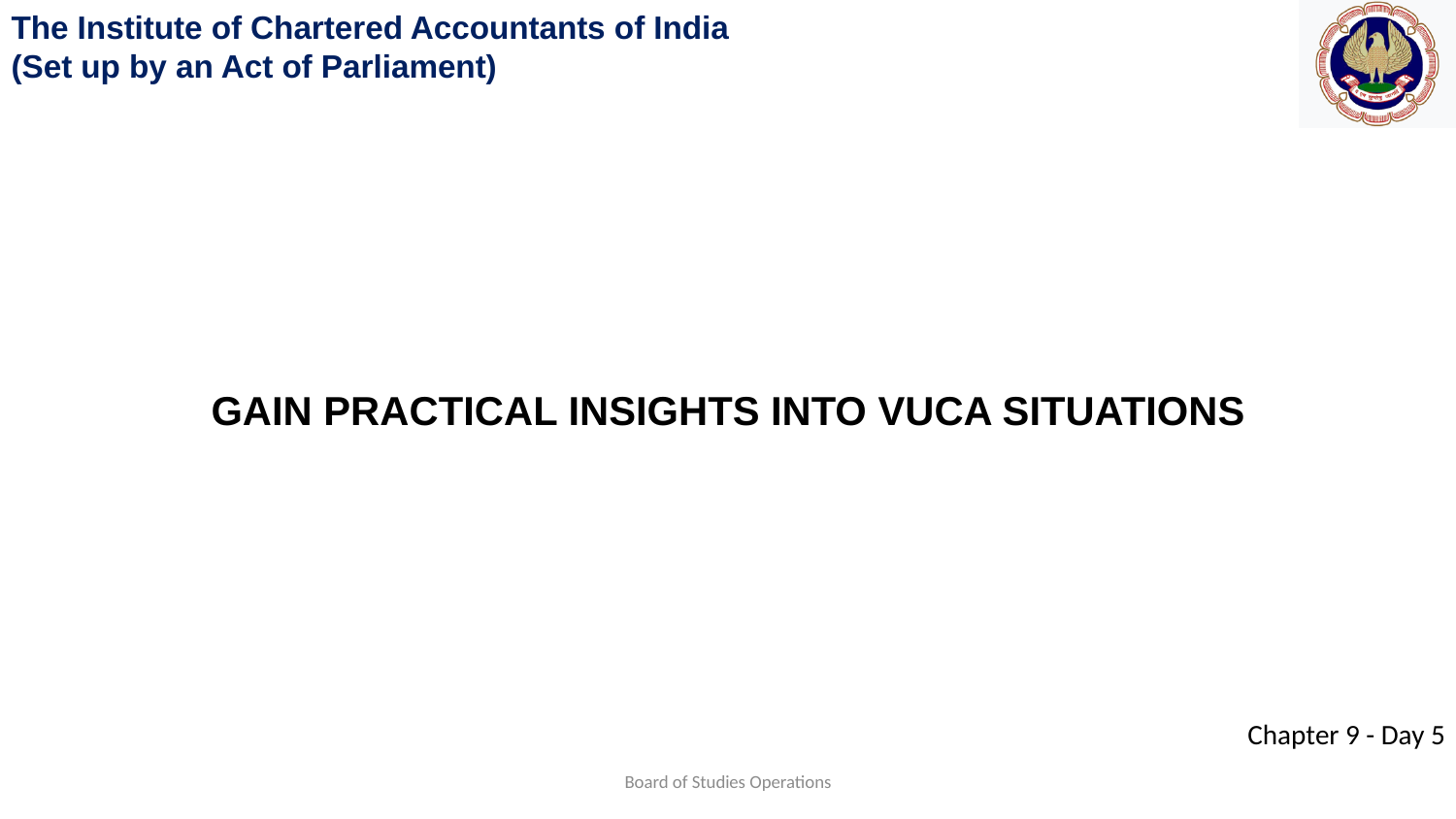

GAIN PRACTICAL INSIGHTS INTO VUCA SITUATIONS
Board of Studies Operations